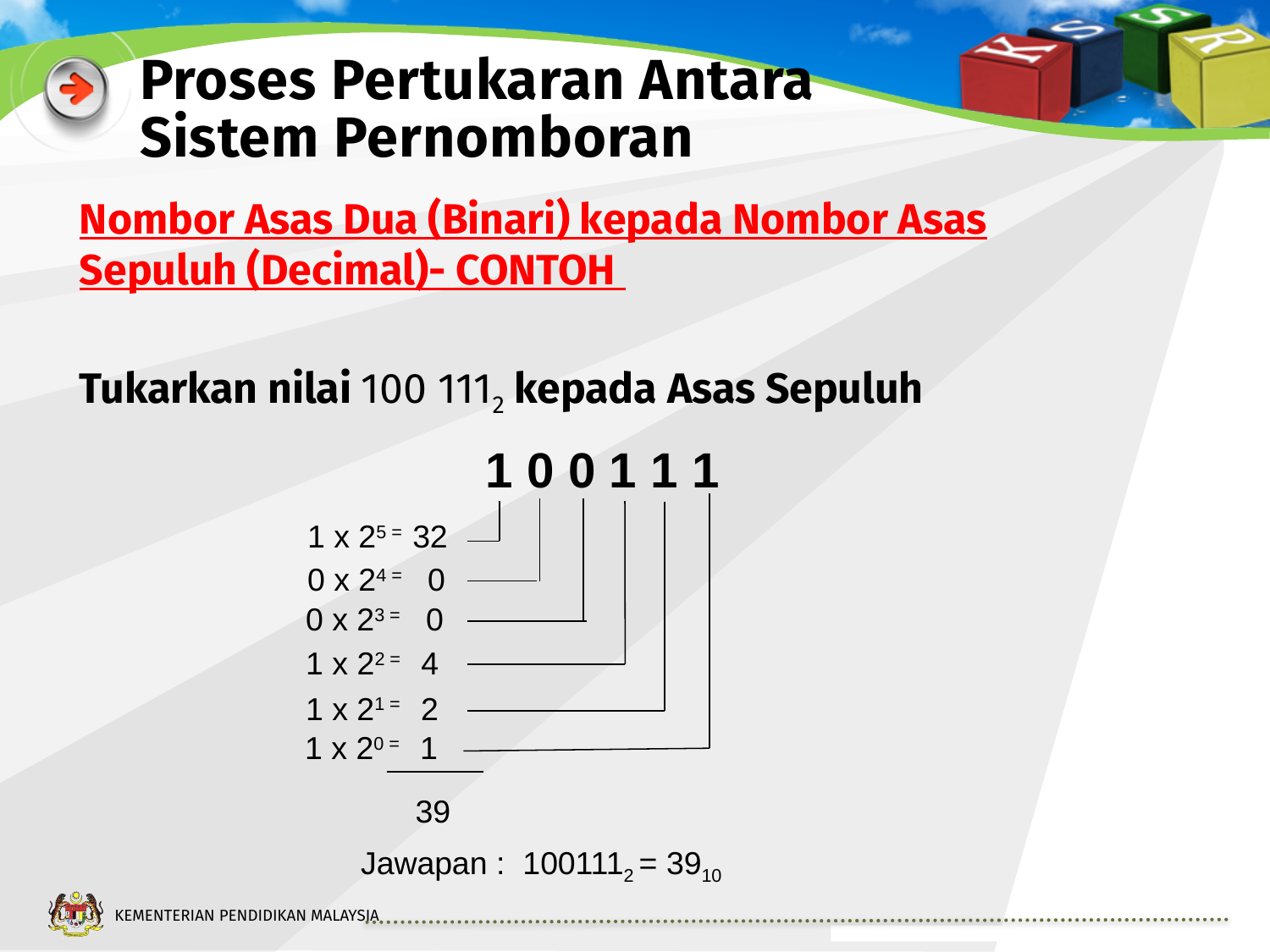

# Proses Pertukaran Antara Sistem Pernomboran
Nombor Asas Dua (Binari) kepada Nombor Asas Sepuluh (Decimal)- CONTOH

Tukarkan nilai 100 1112 kepada Asas Sepuluh

1 0 0 1 1 1

1 x 25 =  32

0 x 24 =     0

0 x 23 =     0

1 x 22 =    4

1 x 21 =    2

1 x 20 =    1

39
Jawapan :  1001112 = 3910